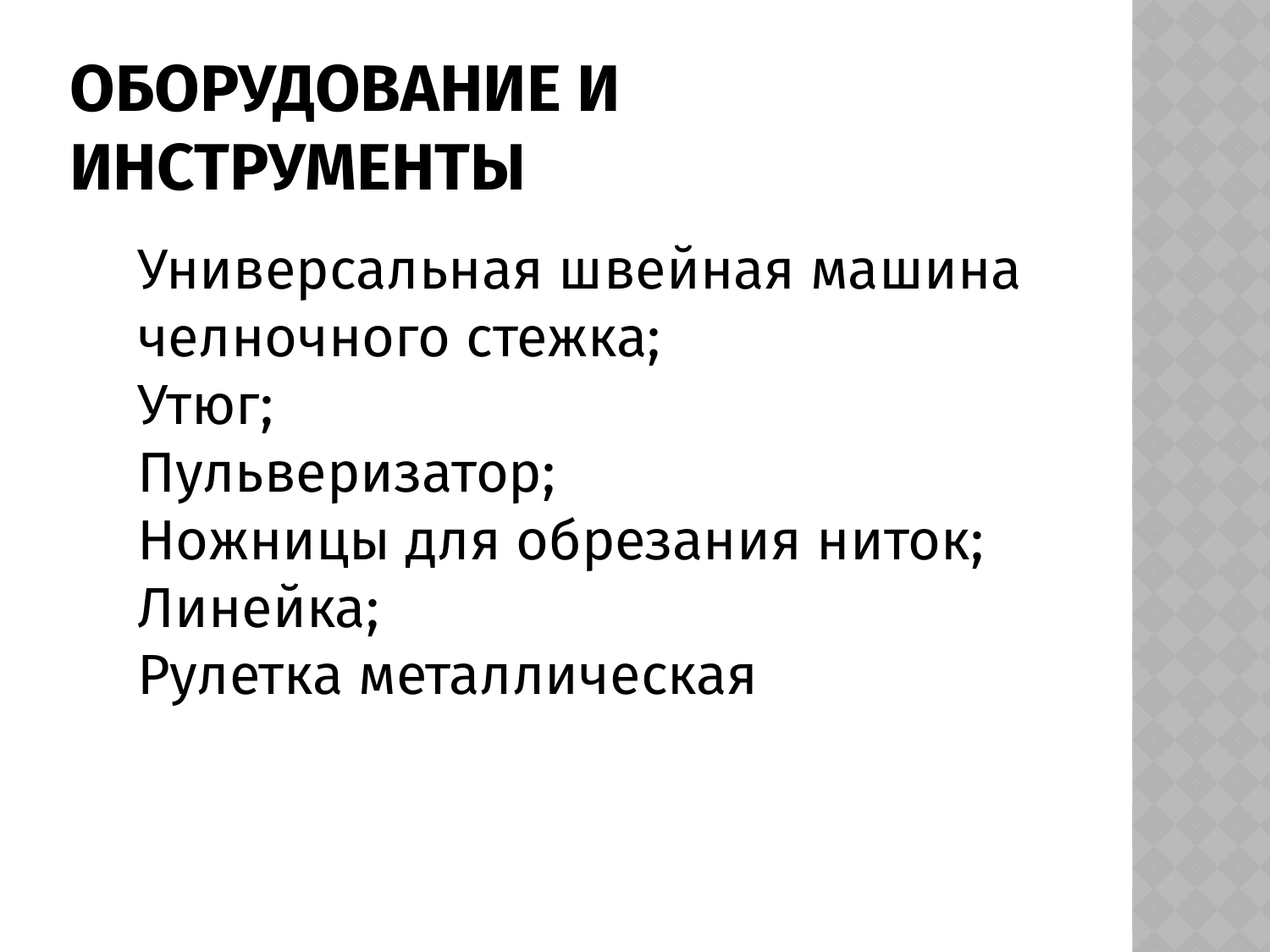

# Оборудование и инструменты
Универсальная швейная машина челночного стежка;
Утюг;
Пульверизатор;
Ножницы для обрезания ниток;
Линейка;
Рулетка металлическая